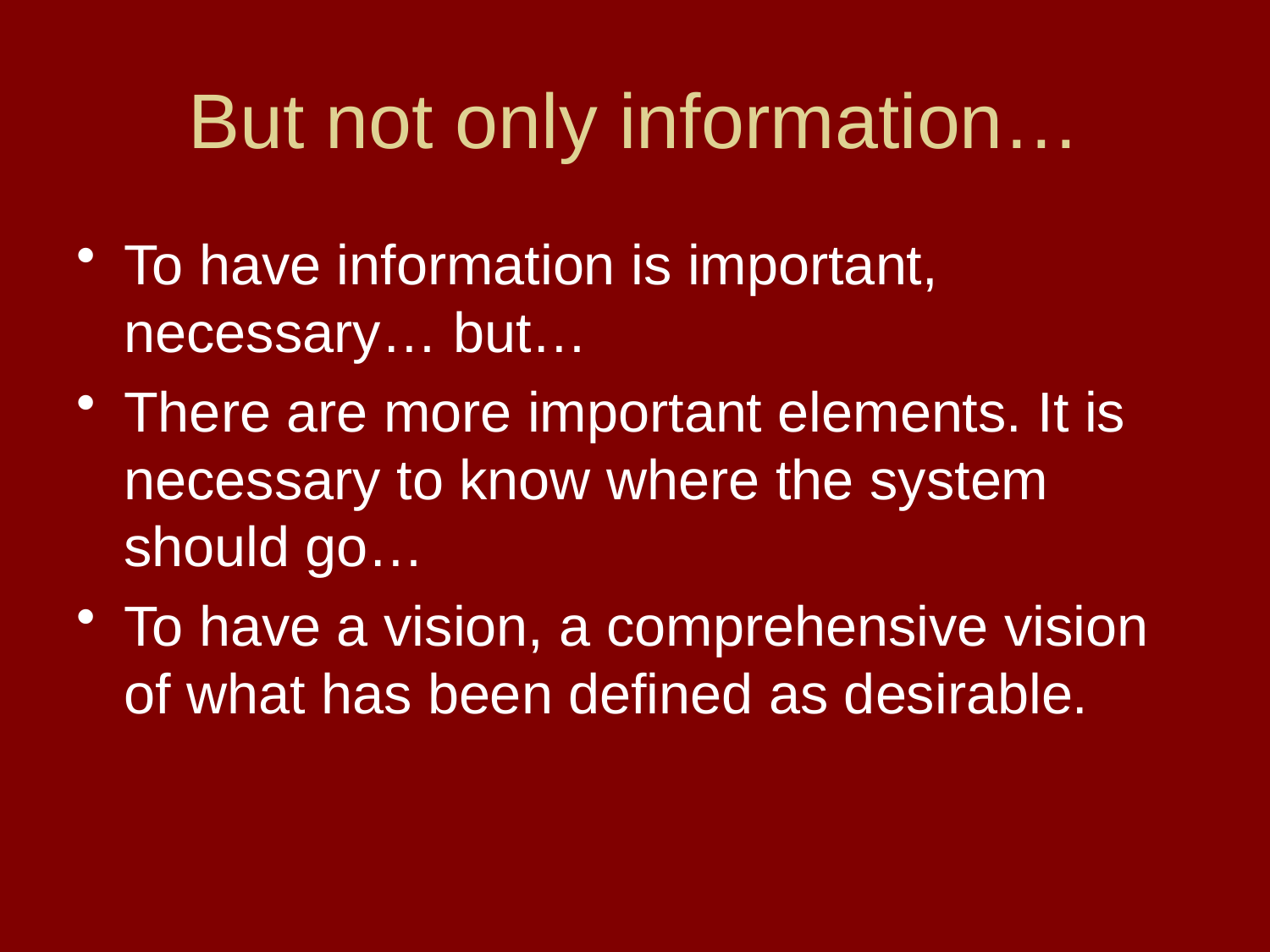

# But not only information…
To have information is important, necessary… but…
There are more important elements. It is necessary to know where the system should go…
To have a vision, a comprehensive vision  of what has been defined as desirable.